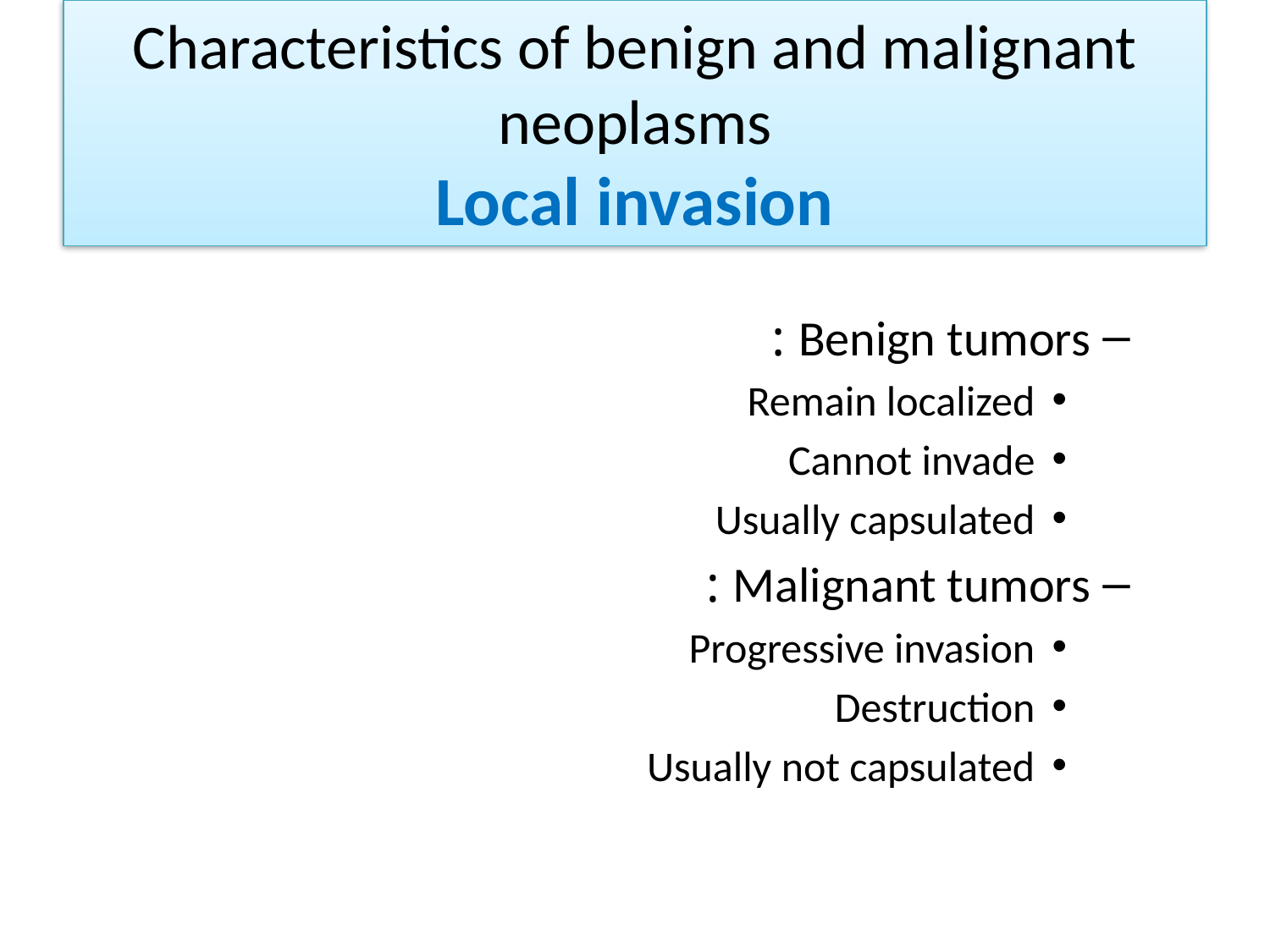

# Characteristics of benign and malignant neoplasms Local invasion

Benign tumors :
Remain localized
Cannot invade
Usually capsulated
Malignant tumors :
Progressive invasion
Destruction
Usually not capsulated